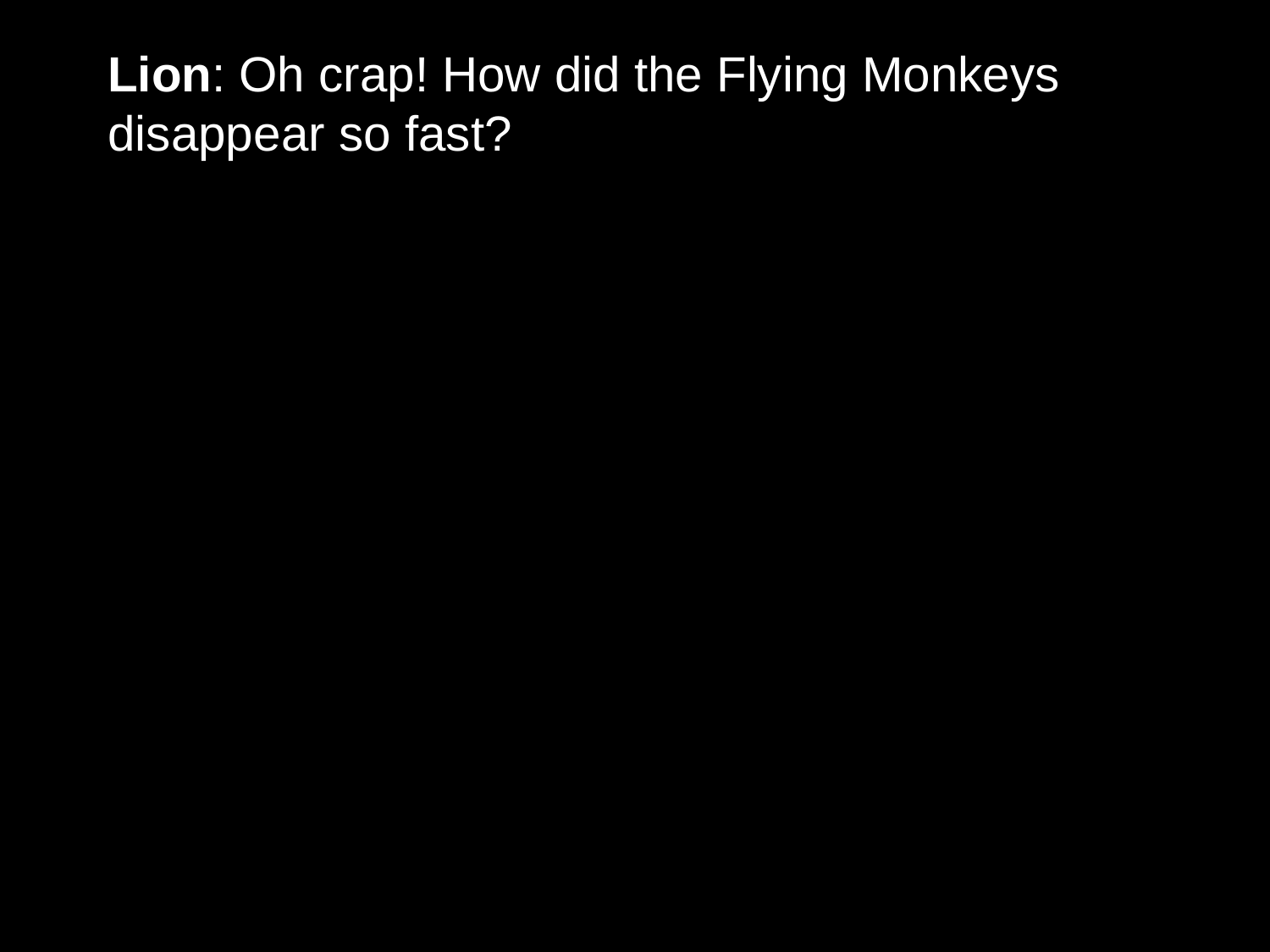

# Lion: Oh crap! How did the Flying Monkeys disappear so fast?